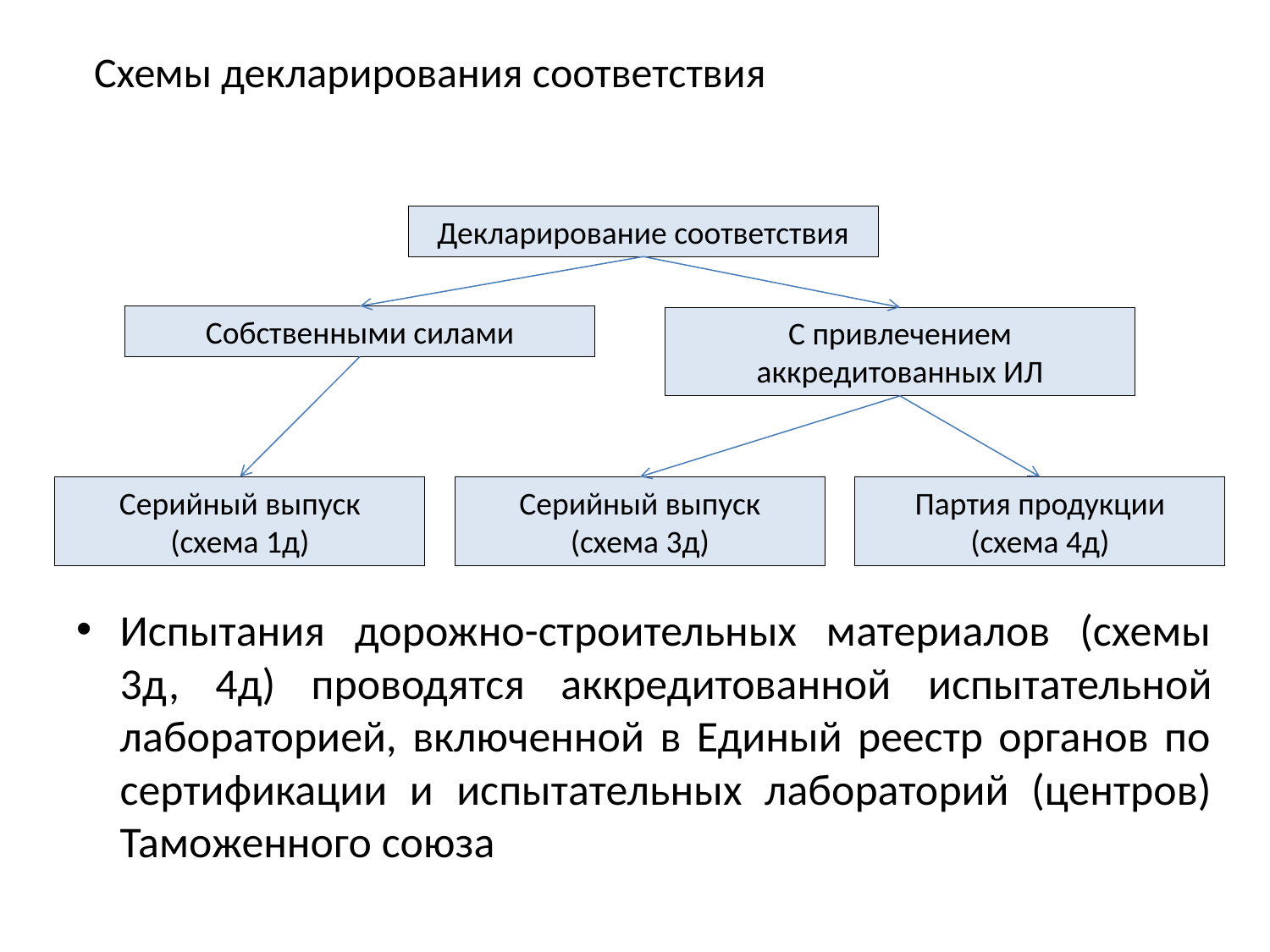

# Схемы декларирования соответствия
Декларирование соответствия
Собственными силами
С привлечением аккредитованных ИЛ
Серийный выпуск
(схема 3д)
Серийный выпуск
(схема 1д)
Партия продукции
(схема 4д)
Испытания дорожно-строительных материалов (схемы 3д, 4д) проводятся аккредитованной испытательной лабораторией, включенной в Единый реестр органов по сертификации и испытательных лабораторий (центров) Таможенного союза